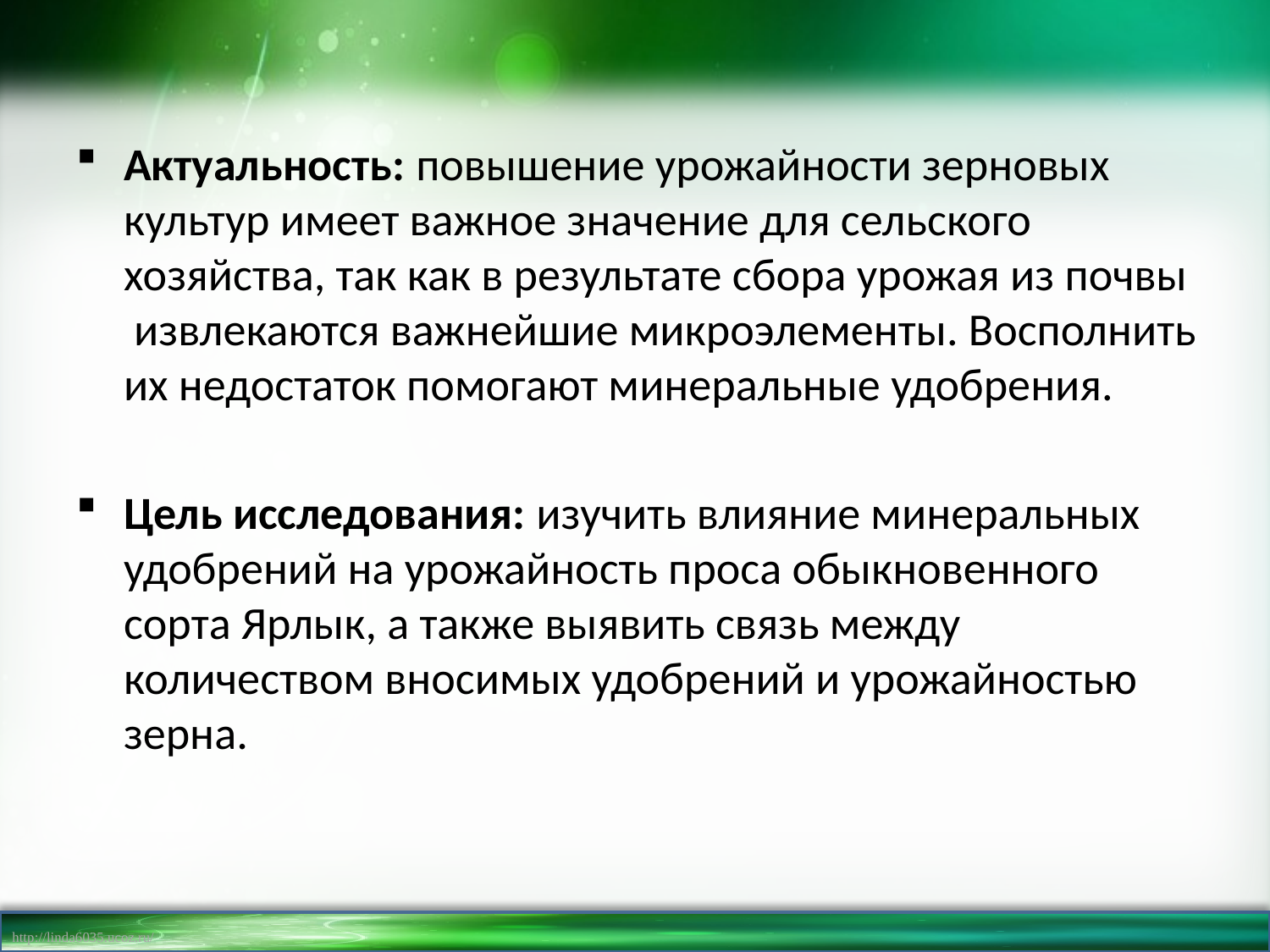

Актуальность: повышение урожайности зерновых культур имеет важное значение для сельского хозяйства, так как в результате сбора урожая из почвы  извлекаются важнейшие микроэлементы. Восполнить их недостаток помогают минеральные удобрения.

Цель исследования: изучить влияние минеральных удобрений на урожайность проса обыкновенного сорта Ярлык, а также выявить связь между количеством вносимых удобрений и урожайностью зерна.